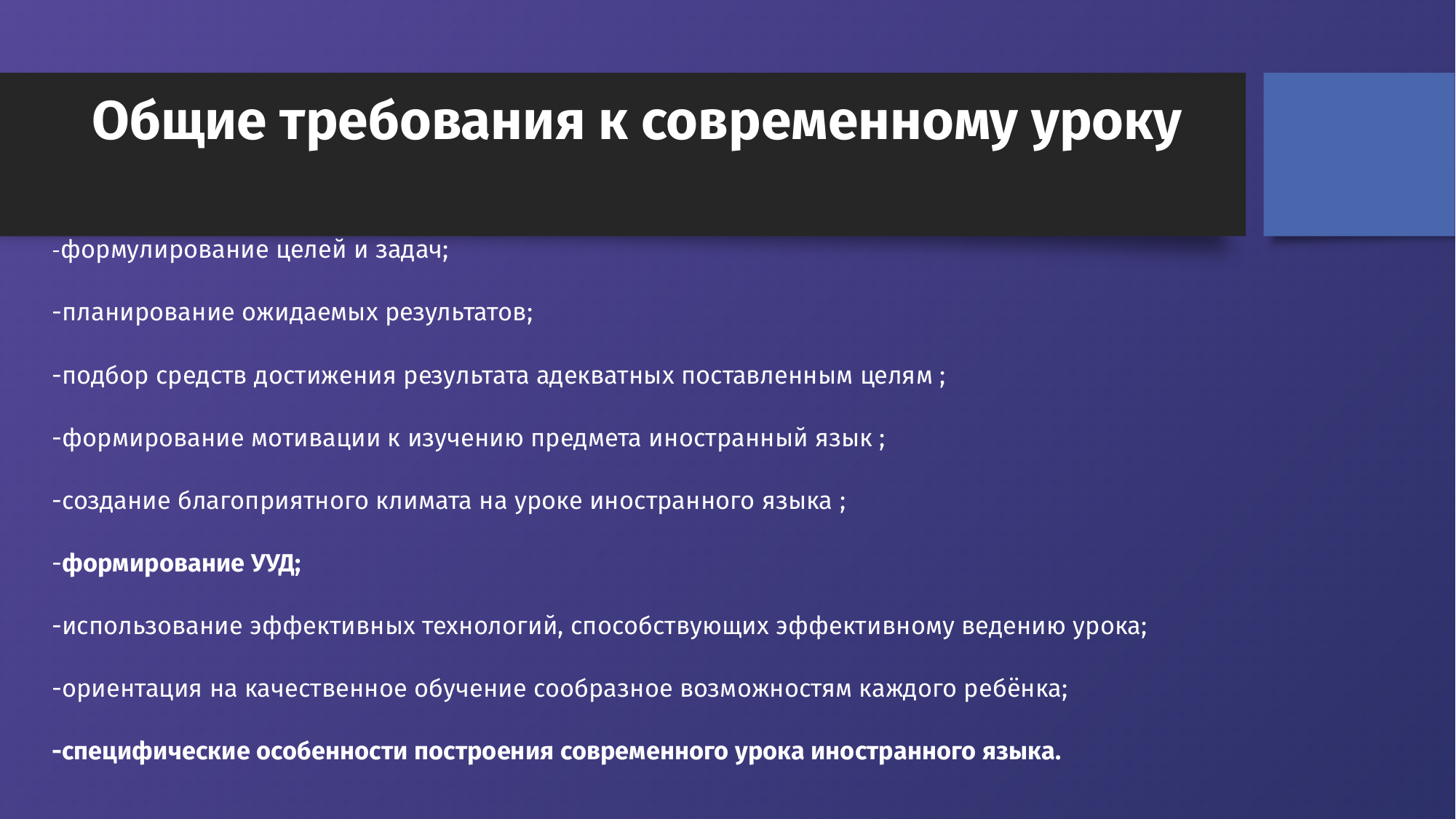

# Общие требования к современному уроку
-формулирование целей и задач;
-планирование ожидаемых результатов;
-подбор средств достижения результата адекватных поставленным целям ;
-формирование мотивации к изучению предмета иностранный язык ;
-создание благоприятного климата на уроке иностранного языка ;
-формирование УУД;
-использование эффективных технологий, способствующих эффективному ведению урока;
-ориентация на качественное обучение сообразное возможностям каждого ребёнка;
-специфические особенности построения современного урока иностранного языка.